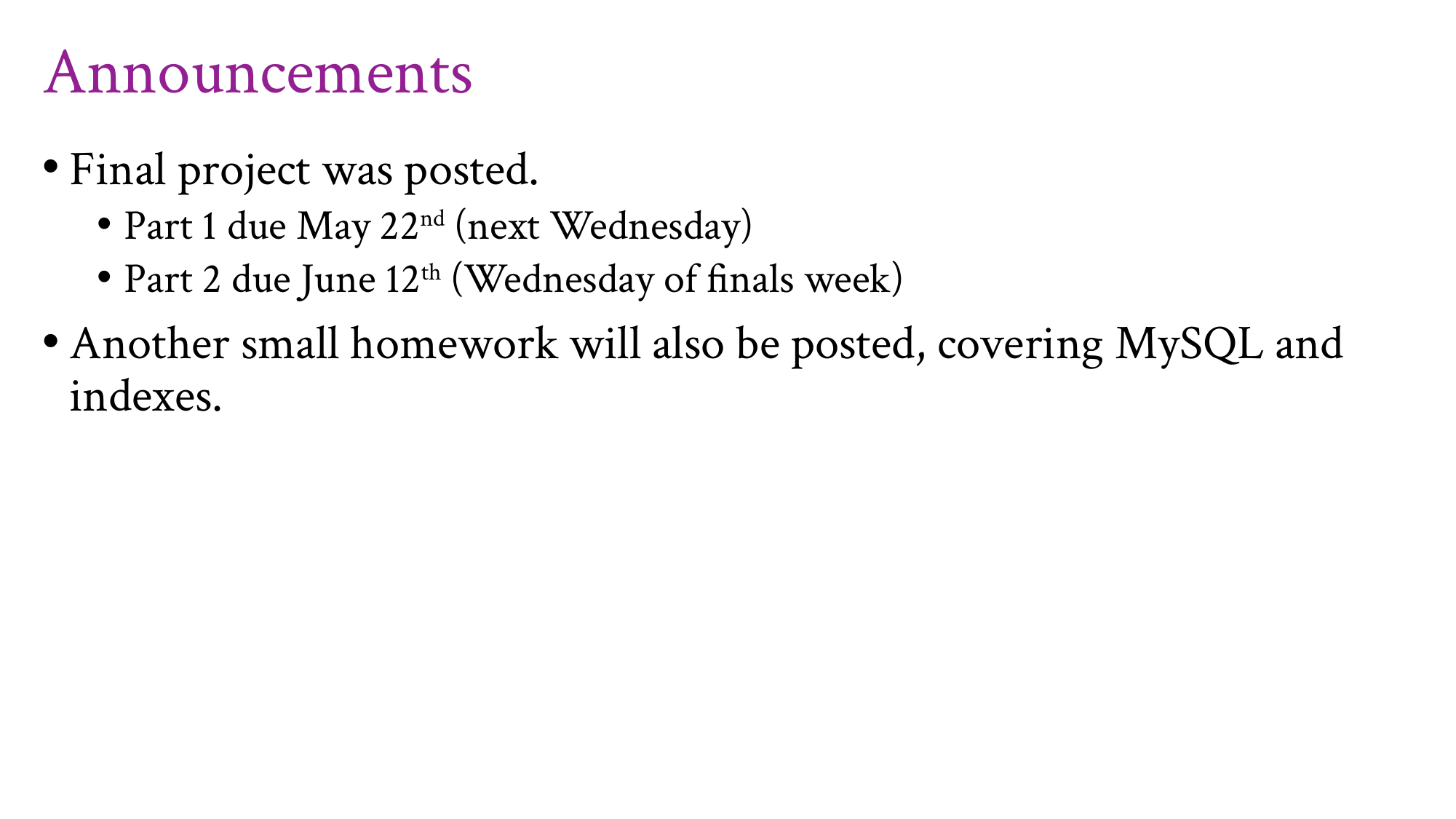

# Announcements
Final project was posted.
Part 1 due May 22nd (next Wednesday)
Part 2 due June 12th (Wednesday of finals week)
Another small homework will also be posted, covering MySQL and indexes.